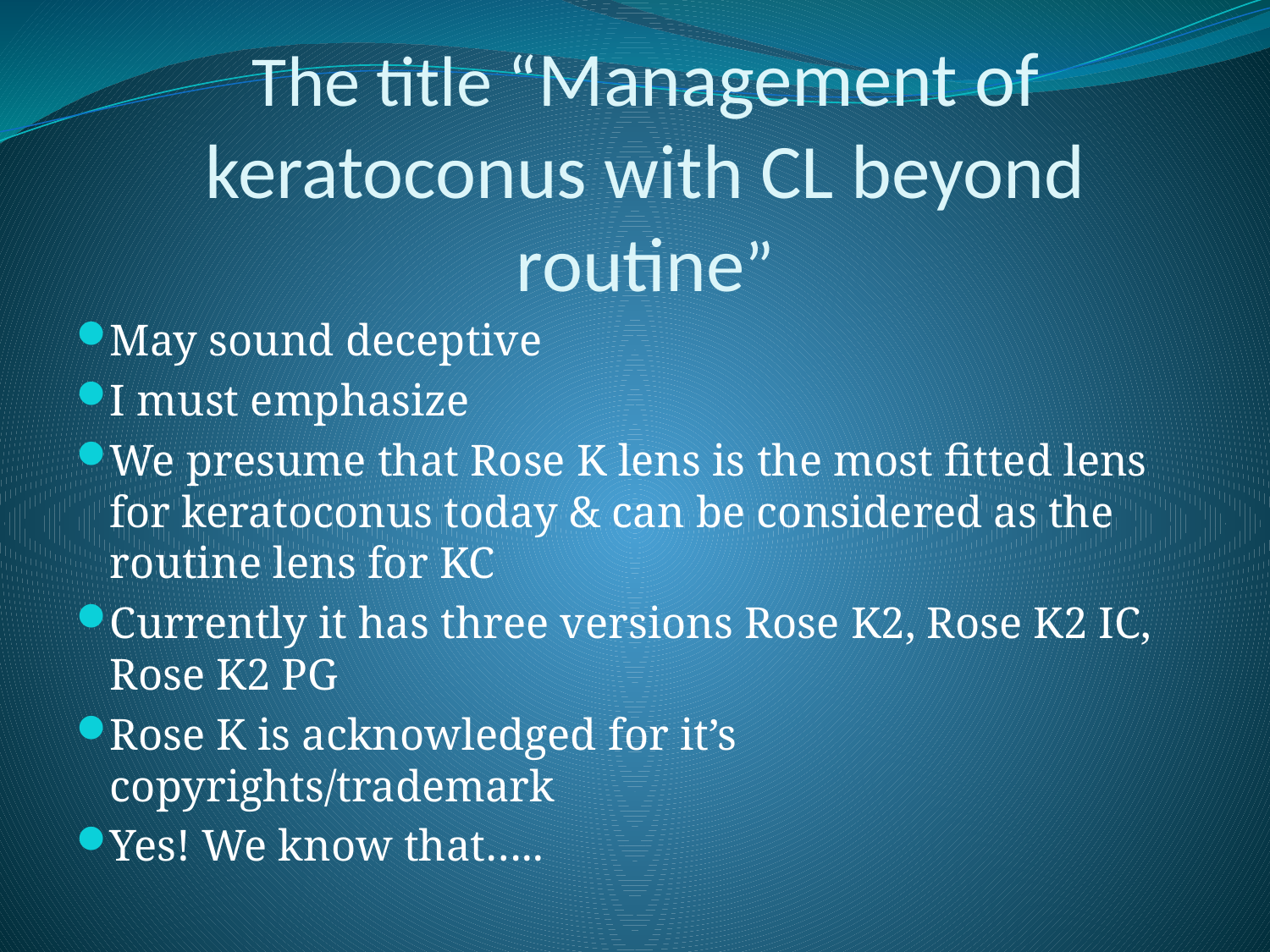

# The title “Management of keratoconus with CL beyond routine”
May sound deceptive
I must emphasize
We presume that Rose K lens is the most fitted lens for keratoconus today & can be considered as the routine lens for KC
Currently it has three versions Rose K2, Rose K2 IC, Rose K2 PG
Rose K is acknowledged for it’s copyrights/trademark
Yes! We know that…..